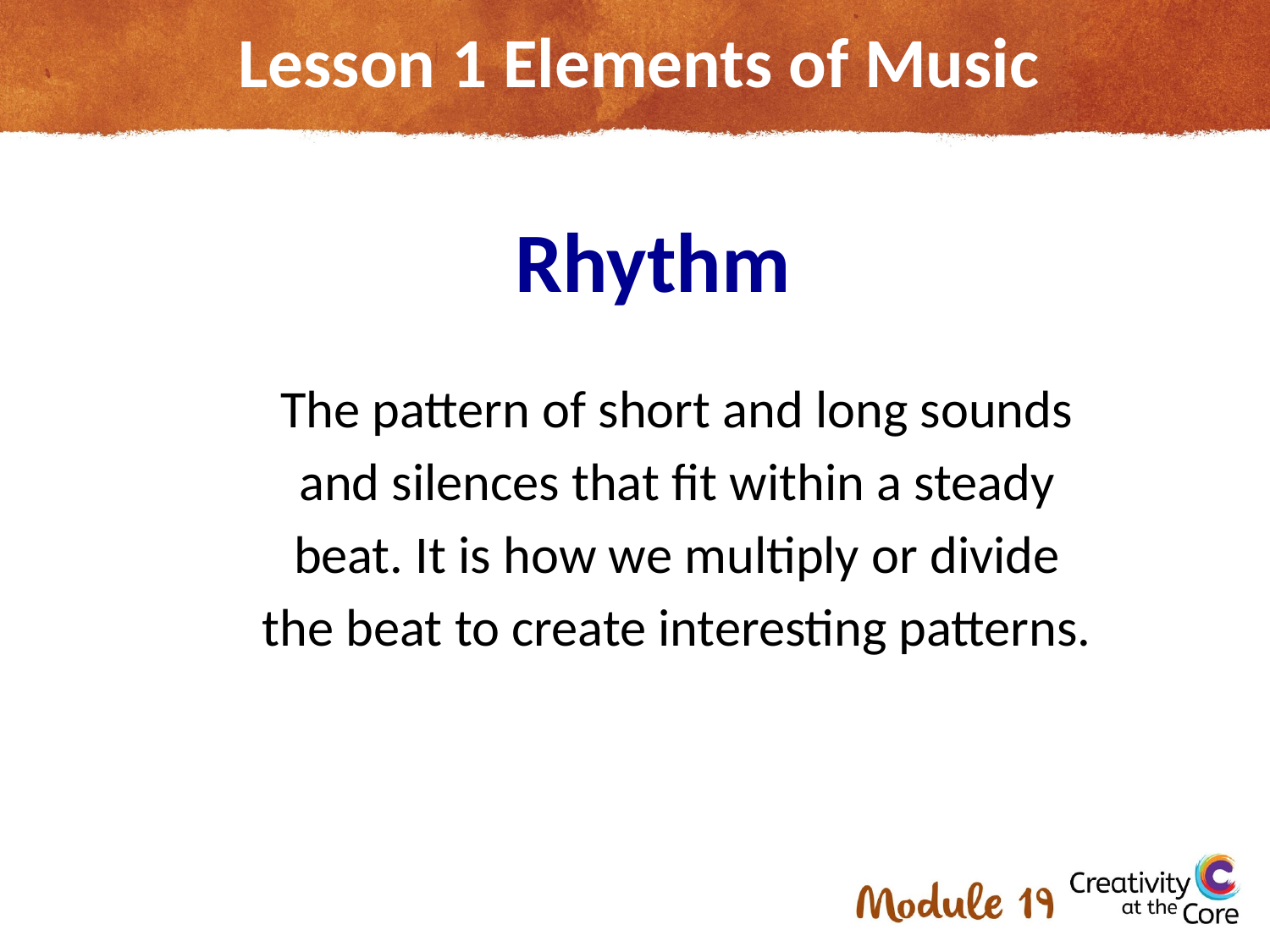

# Lesson 1 Elements of Music
Rhythm

The pattern of short and long sounds and silences that fit within a steady beat. It is how we multiply or divide the beat to create interesting patterns.